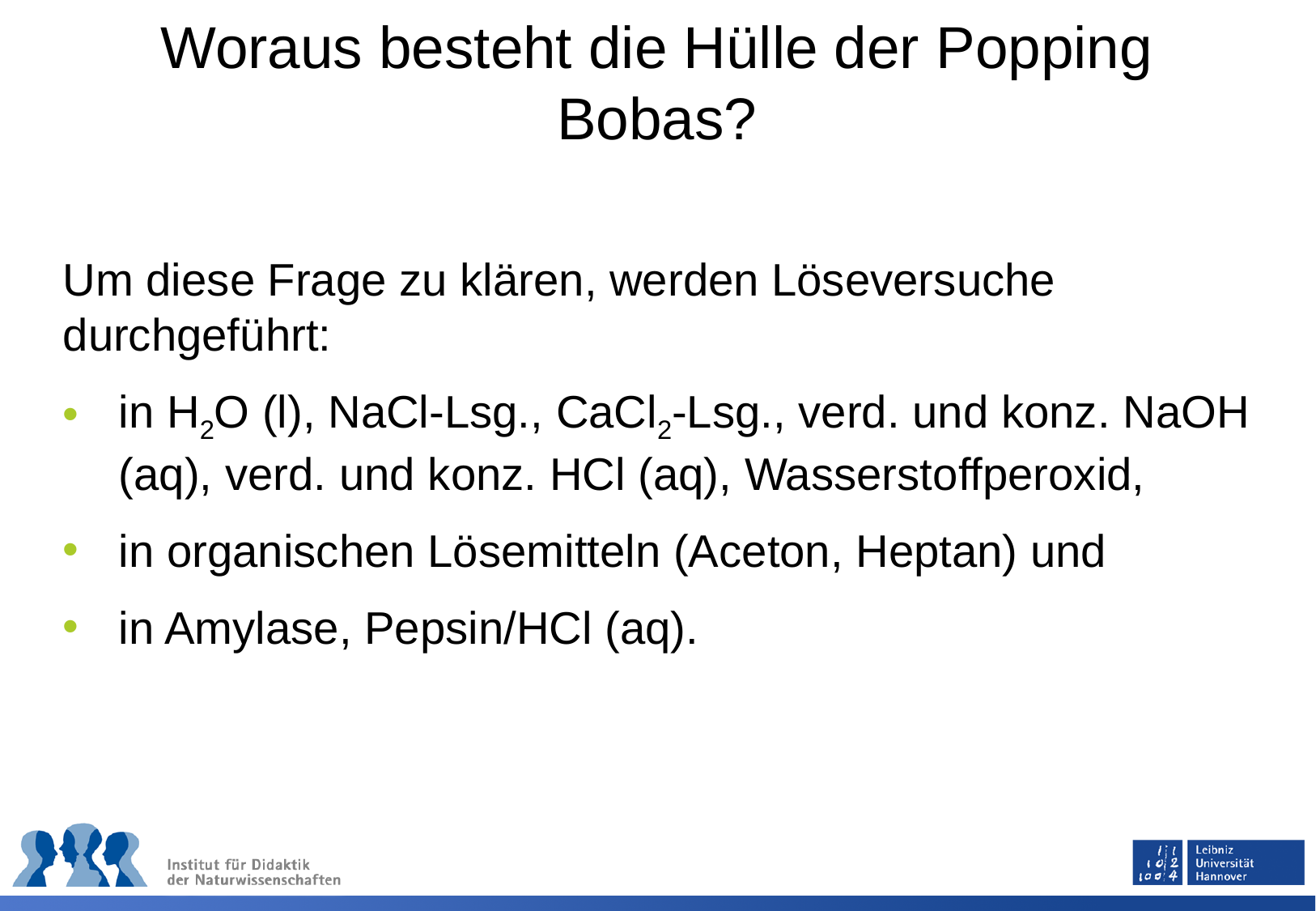

# Woraus besteht die Hülle der Popping Bobas?
Um diese Frage zu klären, werden Löseversuche durchgeführt:
in H2O (l), NaCl-Lsg., CaCl2-Lsg., verd. und konz. NaOH (aq), verd. und konz. HCl (aq), Wasserstoffperoxid,
in organischen Lösemitteln (Aceton, Heptan) und
in Amylase, Pepsin/HCl (aq).